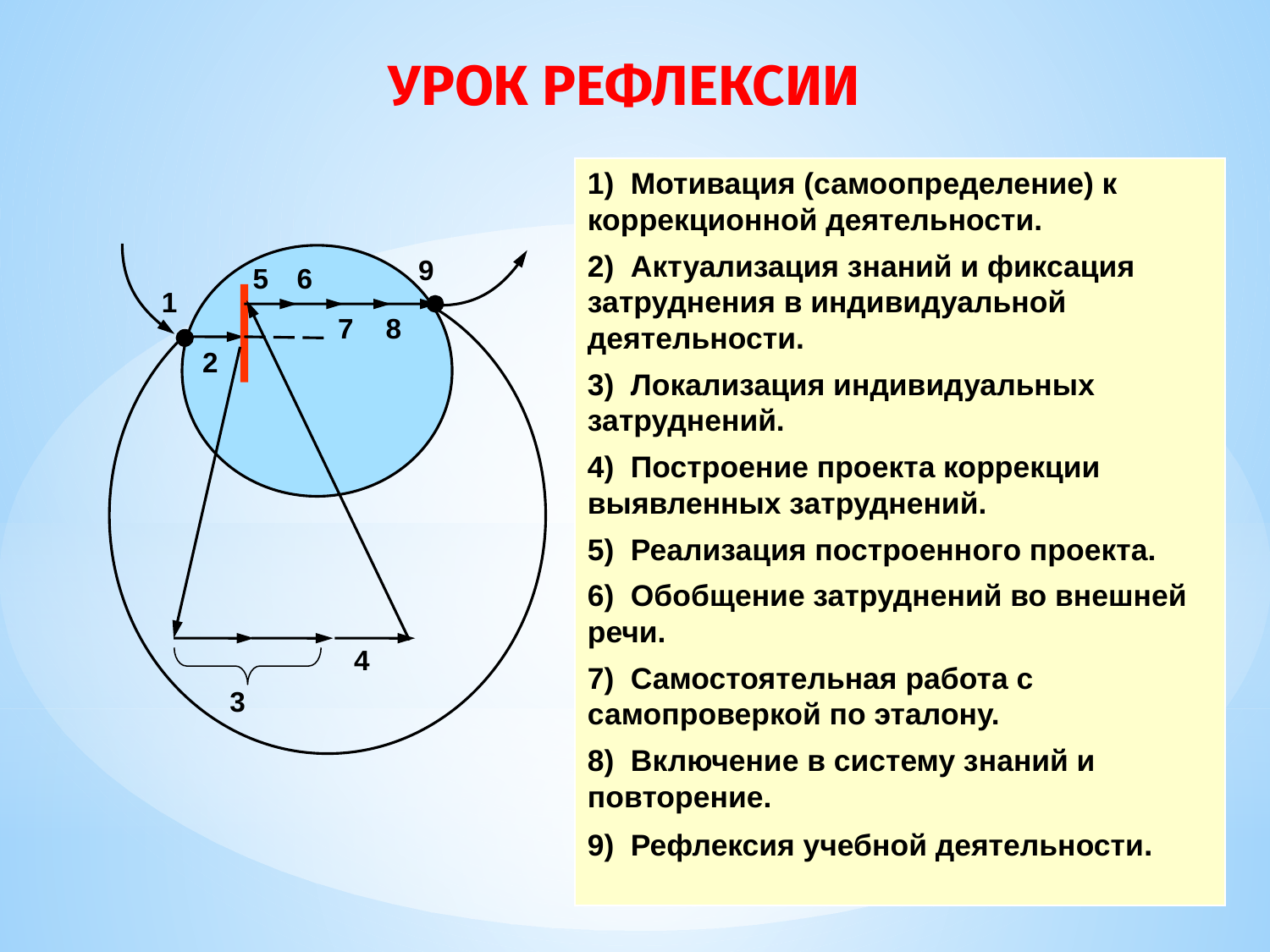

# УРОК РЕФЛЕКСИИ
1)  Мотивация (самоопределение) к коррекционной деятельности.
2)  Актуализация знаний и фиксация затруднения в индивидуальной деятельности.
3)  Локализация индивидуальных затруднений.
4)  Построение проекта коррекции выявленных затруднений.
5)  Реализация построенного проекта.
6)  Обобщение затруднений во внешней речи.
7)  Самостоятельная работа с самопроверкой по эталону.
8)  Включение в систему знаний и повторение.
9)  Рефлексия учебной деятельности.

9
5
6

1

8
7

2

4

3